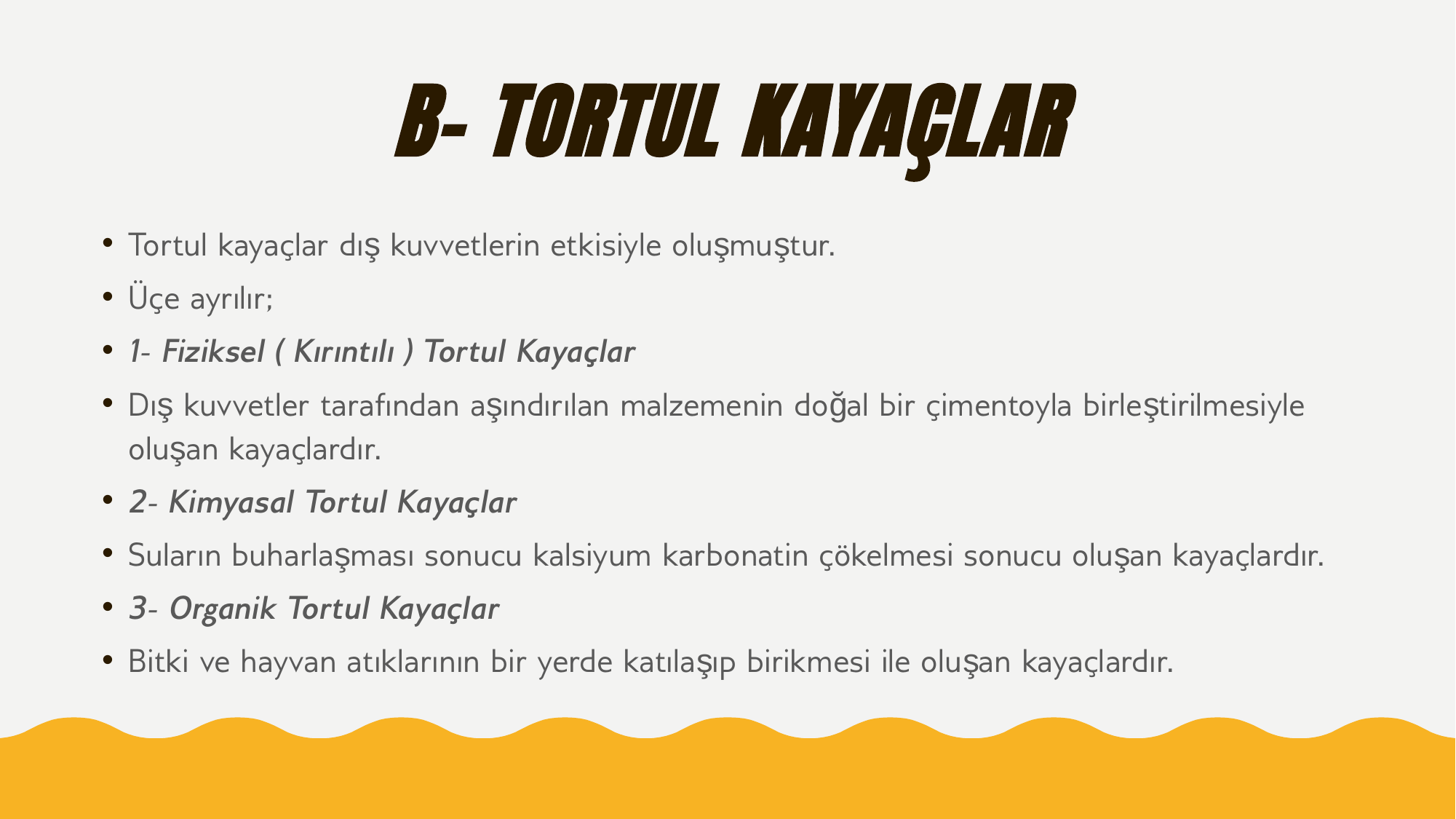

# B- TORTUL KAYAÇLAR
Tortul kayaçlar dış kuvvetlerin etkisiyle oluşmuştur.
Üçe ayrılır;
1- Fiziksel ( Kırıntılı ) Tortul Kayaçlar
Dış kuvvetler tarafından aşındırılan malzemenin doğal bir çimentoyla birleştirilmesiyle oluşan kayaçlardır.
2- Kimyasal Tortul Kayaçlar
Suların buharlaşması sonucu kalsiyum karbonatin çökelmesi sonucu oluşan kayaçlardır.
3- Organik Tortul Kayaçlar
Bitki ve hayvan atıklarının bir yerde katılaşıp birikmesi ile oluşan kayaçlardır.